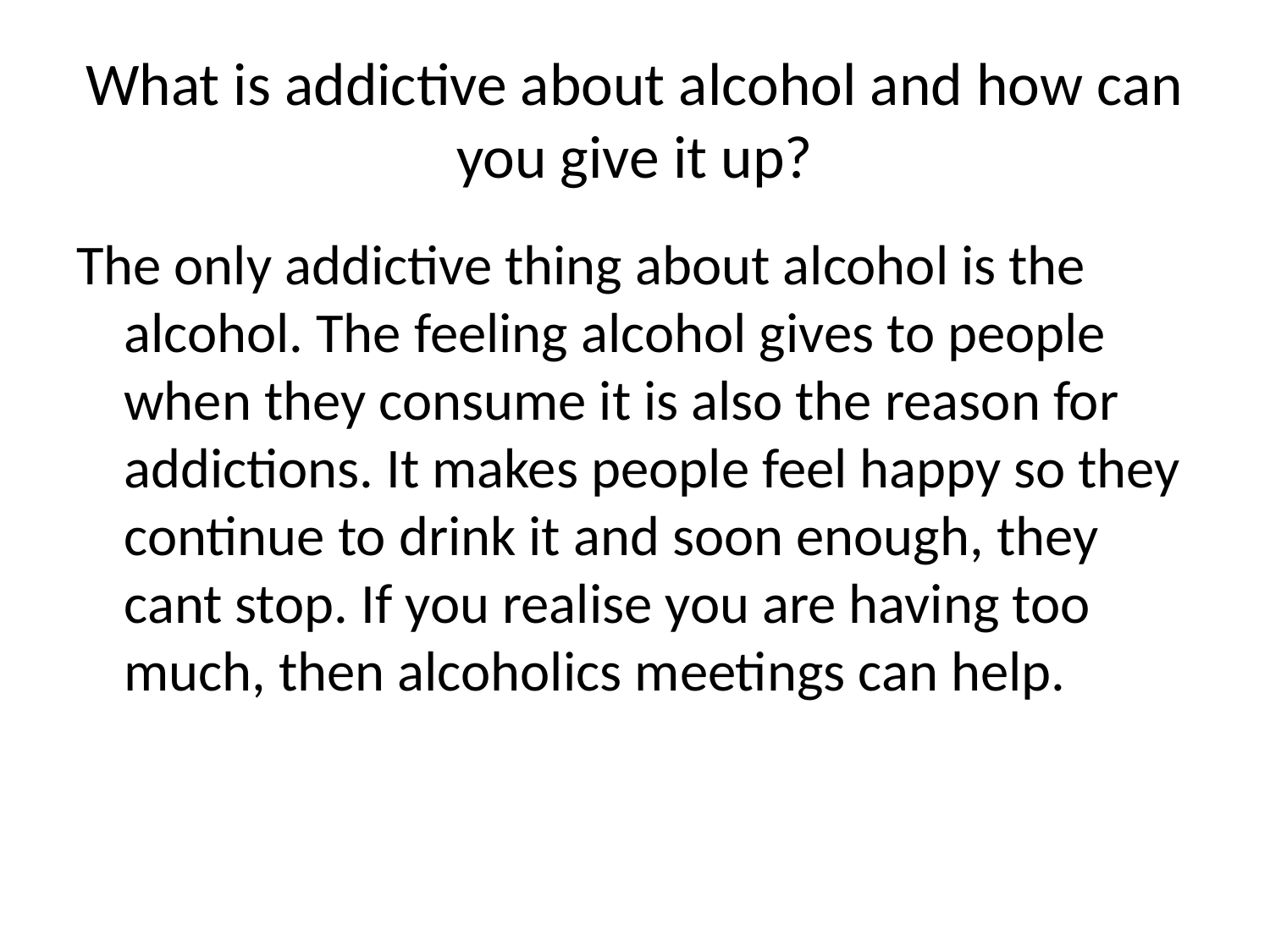

# What is addictive about alcohol and how can you give it up?
The only addictive thing about alcohol is the alcohol. The feeling alcohol gives to people when they consume it is also the reason for addictions. It makes people feel happy so they continue to drink it and soon enough, they cant stop. If you realise you are having too much, then alcoholics meetings can help.